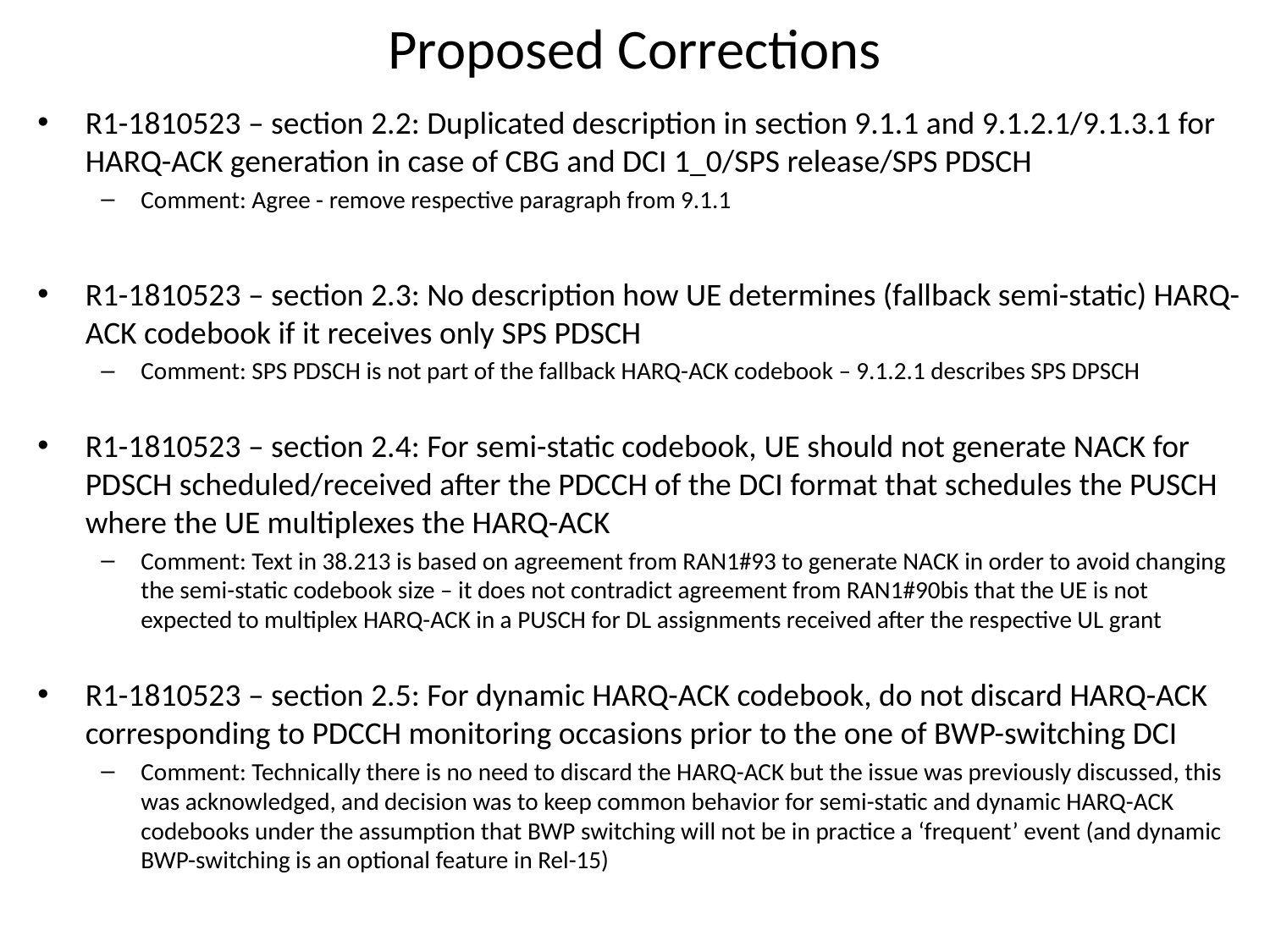

# Proposed Corrections
R1-1810523 – section 2.2: Duplicated description in section 9.1.1 and 9.1.2.1/9.1.3.1 for HARQ-ACK generation in case of CBG and DCI 1_0/SPS release/SPS PDSCH
Comment: Agree - remove respective paragraph from 9.1.1

R1-1810523 – section 2.3: No description how UE determines (fallback semi-static) HARQ-ACK codebook if it receives only SPS PDSCH
Comment: SPS PDSCH is not part of the fallback HARQ-ACK codebook – 9.1.2.1 describes SPS DPSCH

R1-1810523 – section 2.4: For semi-static codebook, UE should not generate NACK for PDSCH scheduled/received after the PDCCH of the DCI format that schedules the PUSCH where the UE multiplexes the HARQ-ACK
Comment: Text in 38.213 is based on agreement from RAN1#93 to generate NACK in order to avoid changing the semi-static codebook size – it does not contradict agreement from RAN1#90bis that the UE is not expected to multiplex HARQ-ACK in a PUSCH for DL assignments received after the respective UL grant

R1-1810523 – section 2.5: For dynamic HARQ-ACK codebook, do not discard HARQ-ACK corresponding to PDCCH monitoring occasions prior to the one of BWP-switching DCI
Comment: Technically there is no need to discard the HARQ-ACK but the issue was previously discussed, this was acknowledged, and decision was to keep common behavior for semi-static and dynamic HARQ-ACK codebooks under the assumption that BWP switching will not be in practice a ‘frequent’ event (and dynamic BWP-switching is an optional feature in Rel-15)